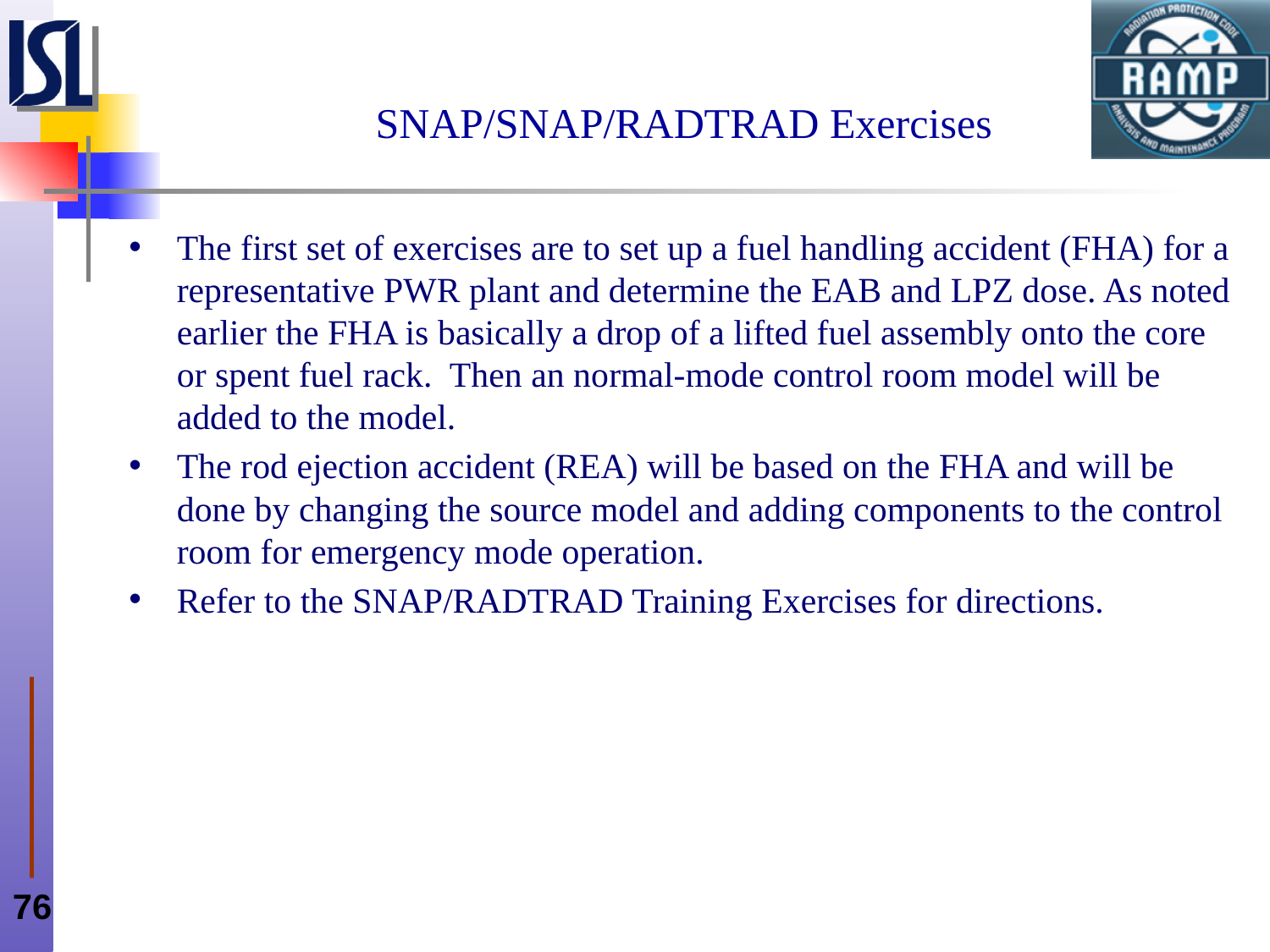

# SNAP/SNAP/RADTRAD Exercises
The first set of exercises are to set up a fuel handling accident (FHA) for a representative PWR plant and determine the EAB and LPZ dose. As noted earlier the FHA is basically a drop of a lifted fuel assembly onto the core or spent fuel rack.  Then an normal-mode control room model will be added to the model.
The rod ejection accident (REA) will be based on the FHA and will be done by changing the source model and adding components to the control room for emergency mode operation.
Refer to the SNAP/RADTRAD Training Exercises for directions.